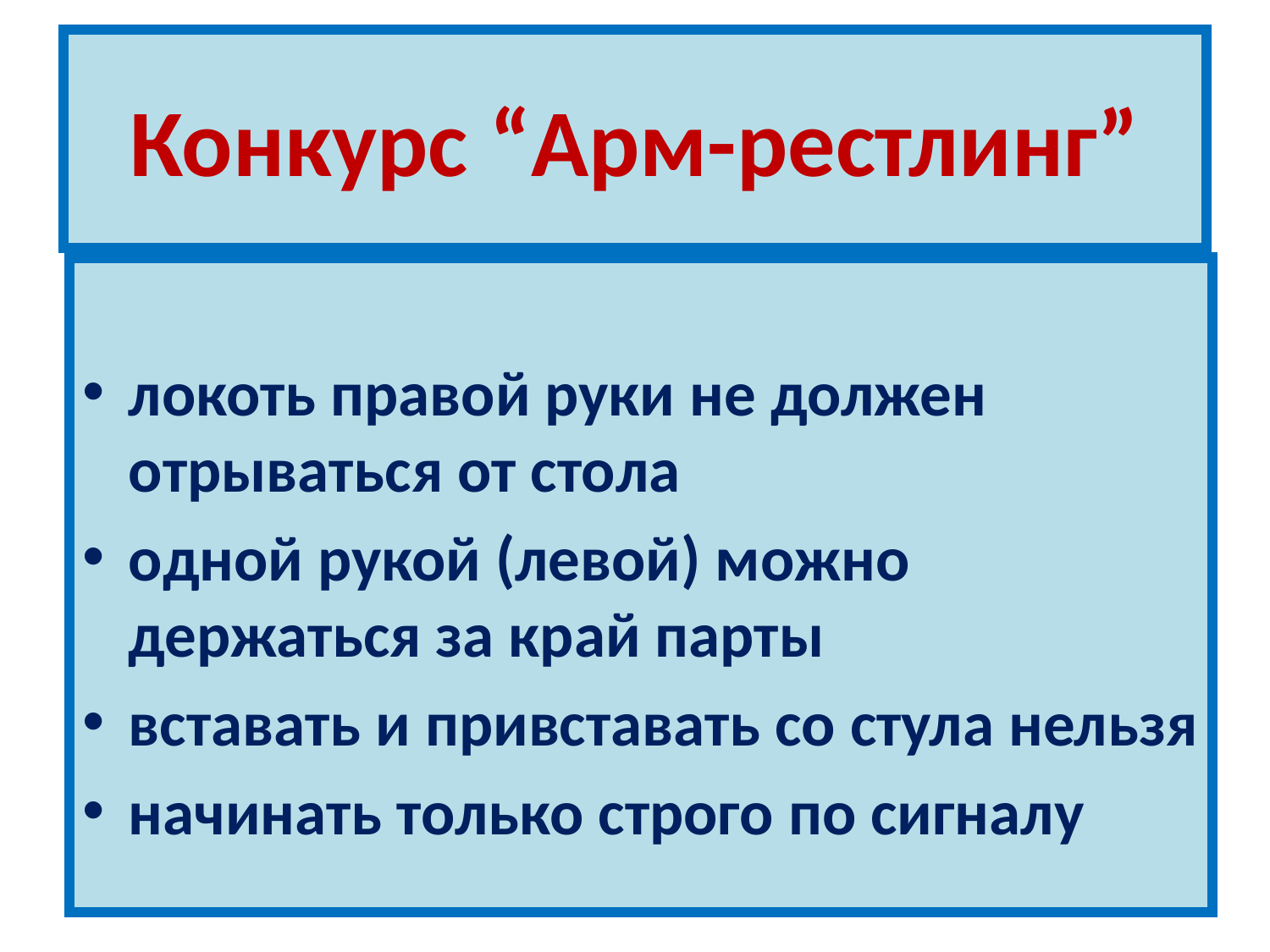

# Конкурс “Арм-рестлинг”

локоть правой руки не должен           отрываться от стола
одной рукой (левой) можно   держаться за край парты
вставать и привставать со стула нельзя
начинать только строго по сигналу